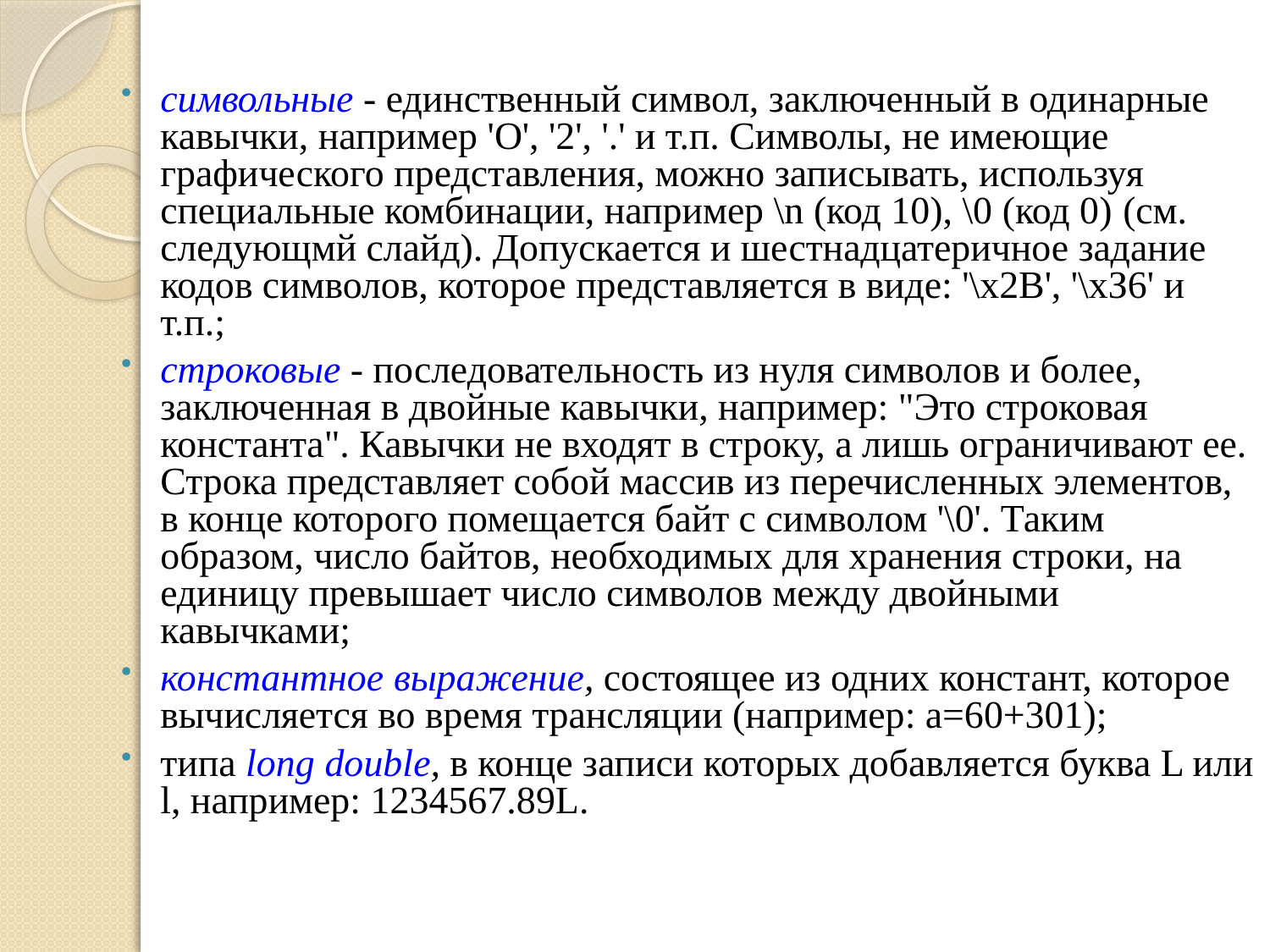

символьные - единственный символ, заключенный в одинарные кавычки, например 'О', '2', '.' и т.п. Символы, не имеющие графического представления, можно записывать, используя специальные комбинации, например \n (код 10), \0 (код 0) (см. следующмй слайд). Допускается и шестнадцатеричное задание кодов символов, которое представляется в виде: '\х2В', '\хЗ6' и т.п.;
строковые - последовательность из нуля символов и более, заключенная в двойные кавычки, например: "Это строковая константа". Кавычки не входят в строку, а лишь ограничивают ее. Строка представляет собой массив из перечисленных элементов, в конце которого помещается байт с символом '\0'. Таким образом, число байтов, необходимых для хранения строки, на единицу превышает число символов между двойными кавычками;
константное выражение, состоящее из одних констант, которое вычисляется во время трансляции (например: а=60+301);
типа long double, в конце записи которых добавляется буква L или l, например: 1234567.89L.